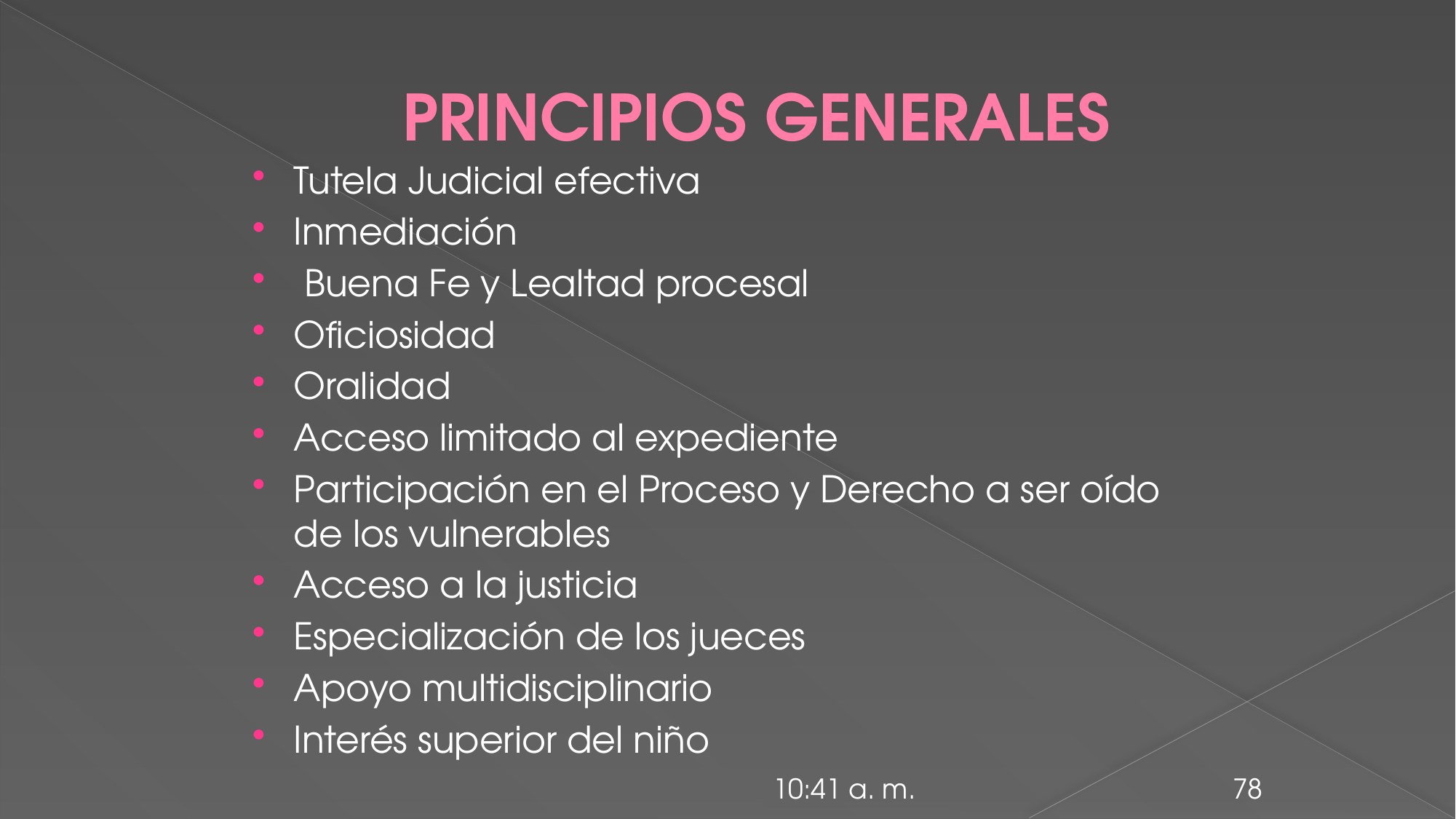

# PRINCIPIOS GENERALES
Tutela Judicial efectiva
Inmediación
 Buena Fe y Lealtad procesal
Oficiosidad
Oralidad
Acceso limitado al expediente
Participación en el Proceso y Derecho a ser oído de los vulnerables
Acceso a la justicia
Especialización de los jueces
Apoyo multidisciplinario
Interés superior del niño

10:41 a. m.
78